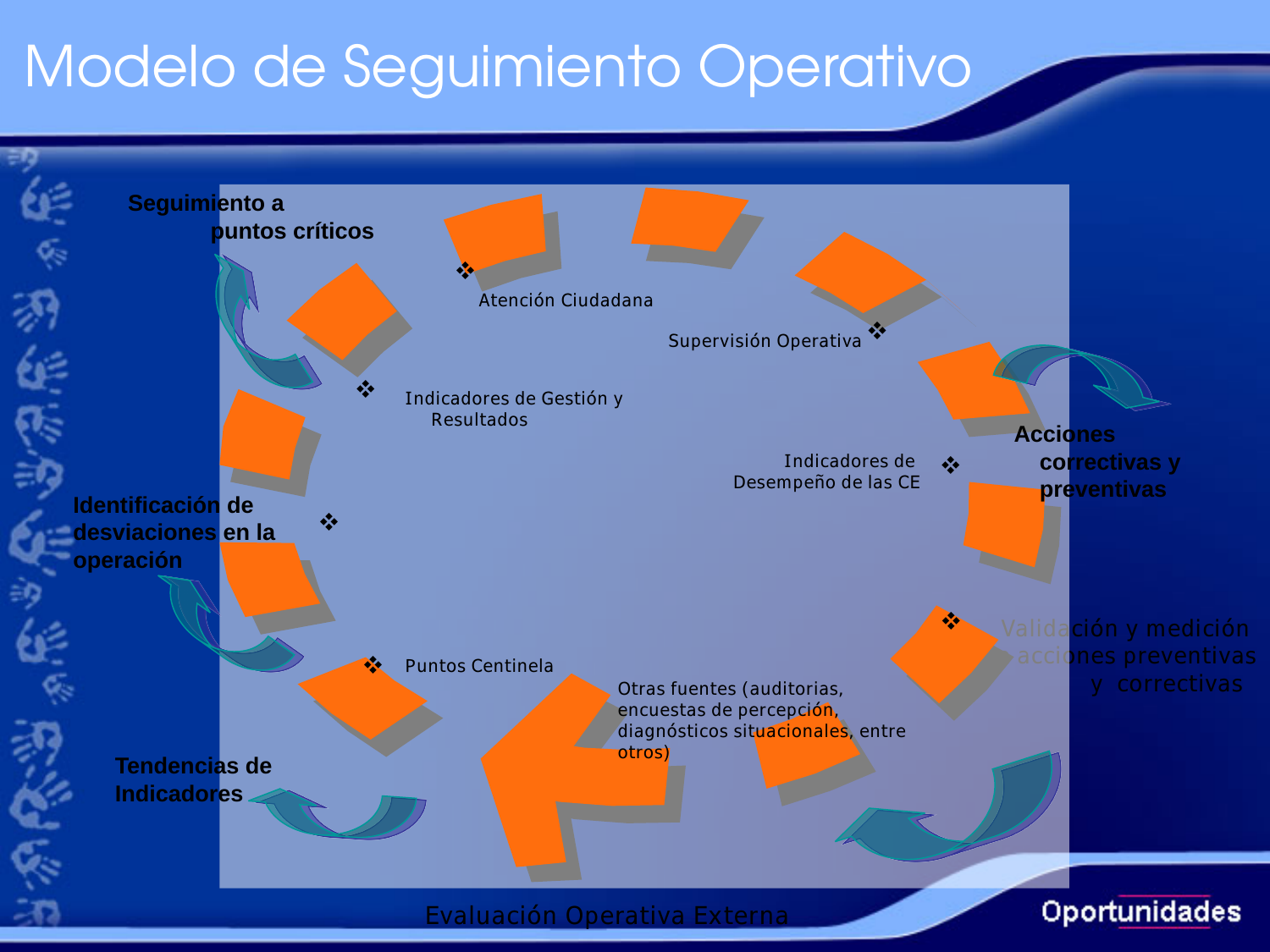

Modelo de Seguimiento Operativo

Seguimiento a
             puntos críticos

Atención Ciudadana

Supervisión Operativa

Indicadores de Gestión y Resultados
Acciones correctivas y preventivas
Indicadores de
Desempeño de las CE

Identificación de desviaciones en la operación

Puntos Centinela
Otras fuentes (auditorias,
encuestas de percepción, diagnósticos situacionales, entre otros)

Tendencias de Indicadores

Validación y medición
de acciones preventivas
y  correctivas
Evaluación Operativa Externa